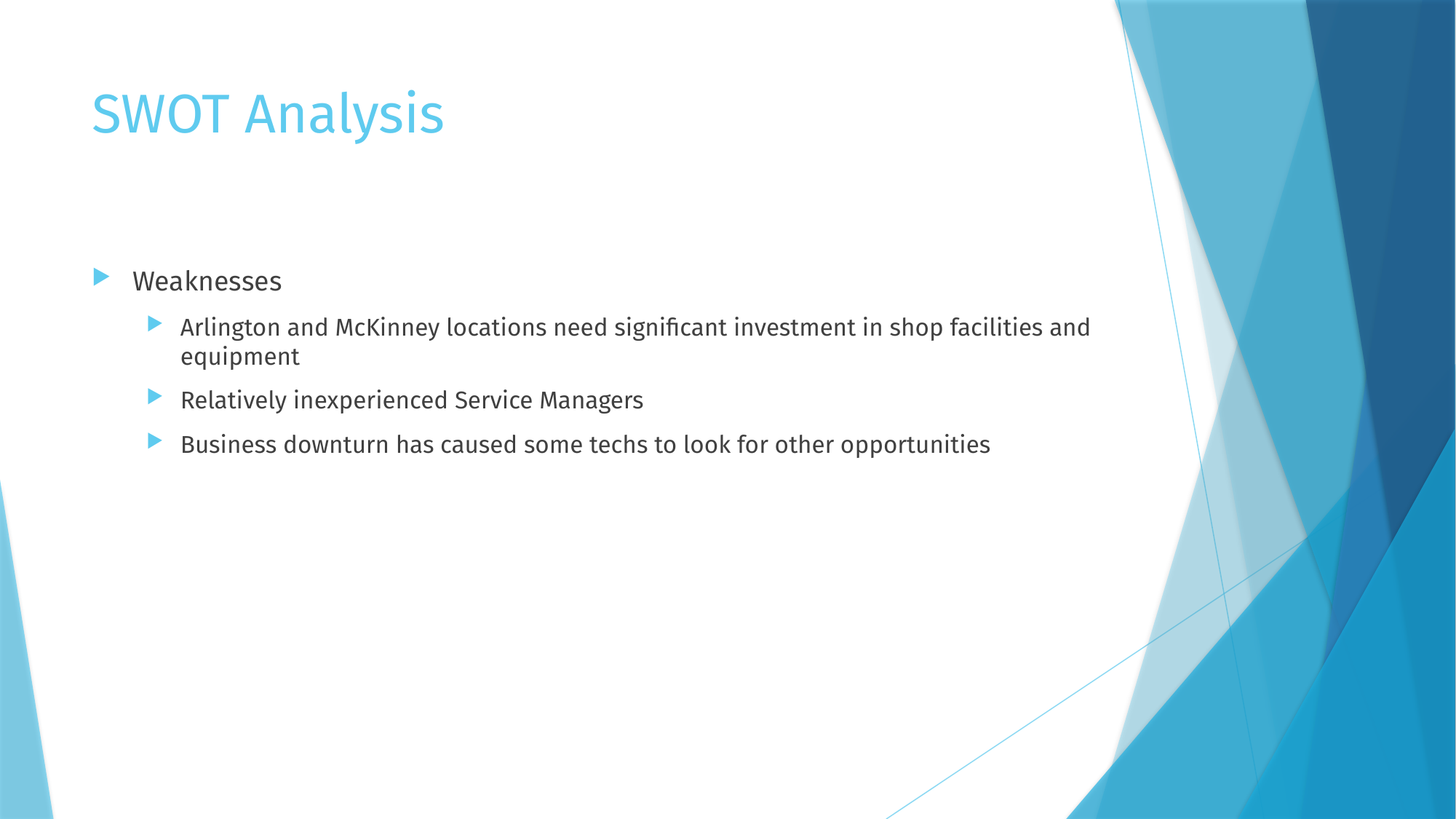

# SWOT Analysis
Weaknesses
Arlington and McKinney locations need significant investment in shop facilities and equipment
Relatively inexperienced Service Managers
Business downturn has caused some techs to look for other opportunities